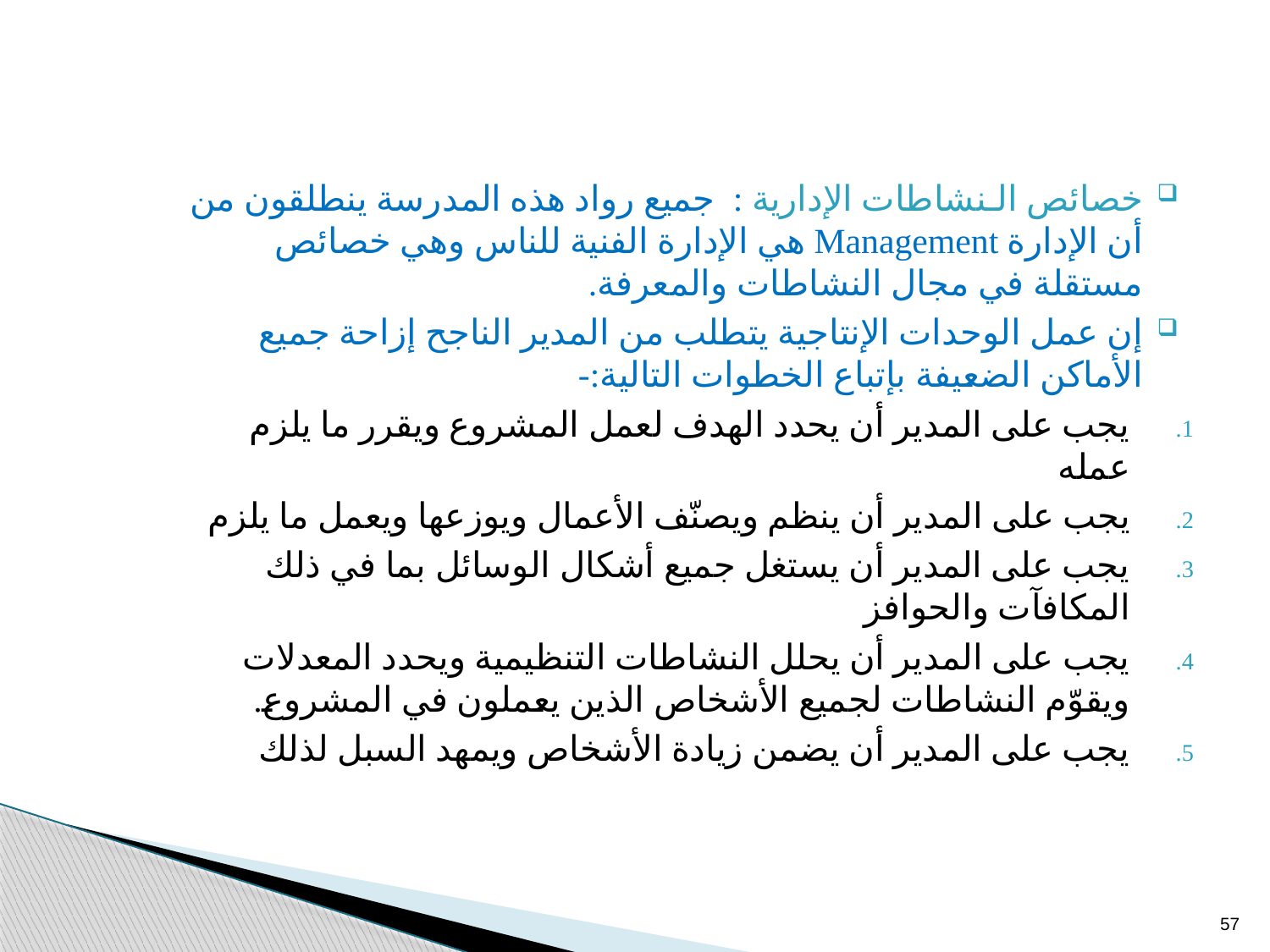

خصائص الـنشاطات الإدارية :  جميع رواد هذه المدرسة ينطلقون من أن الإدارة Management هي الإدارة الفنية للناس وهي خصائص مستقلة في مجال النشاطات والمعرفة.
إن عمل الوحدات الإنتاجية يتطلب من المدير الناجح إزاحة جميع الأماكن الضعيفة بإتباع الخطوات التالية:-
يجب على المدير أن يحدد الهدف لعمل المشروع ويقرر ما يلزم عمله
يجب على المدير أن ينظم ويصنّف الأعمال ويوزعها ويعمل ما يلزم
يجب على المدير أن يستغل جميع أشكال الوسائل بما في ذلك المكافآت والحوافز
يجب على المدير أن يحلل النشاطات التنظيمية ويحدد المعدلات ويقوّم النشاطات لجميع الأشخاص الذين يعملون في المشروع.
يجب على المدير أن يضمن زيادة الأشخاص ويمهد السبل لذلك

57